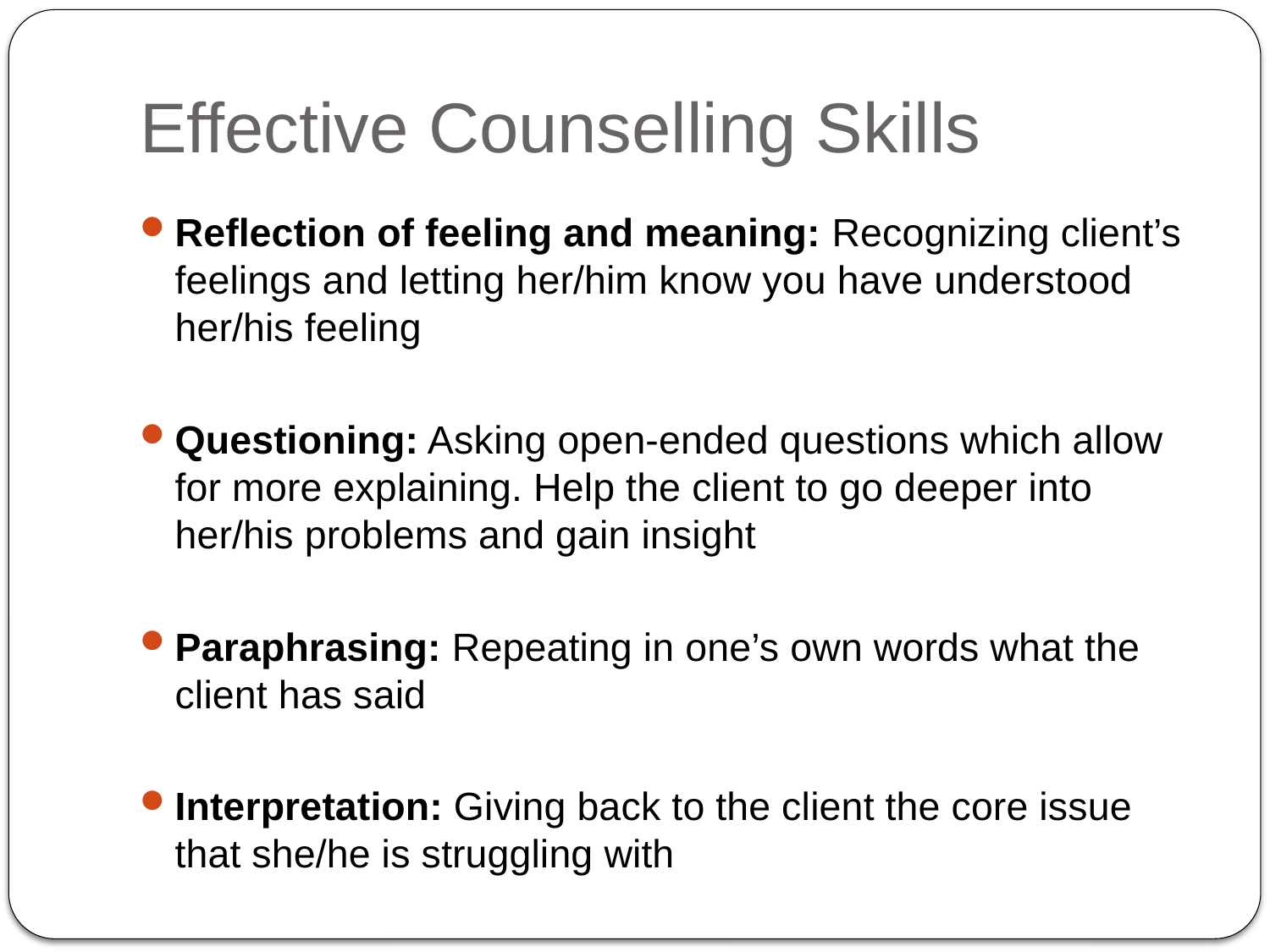

# Effective Counselling Skills
Reflection of feeling and meaning: Recognizing client’s feelings and letting her/him know you have understood her/his feeling

Questioning: Asking open-ended questions which allow for more explaining. Help the client to go deeper into her/his problems and gain insight

Paraphrasing: Repeating in one’s own words what the client has said

Interpretation: Giving back to the client the core issue that she/he is struggling with